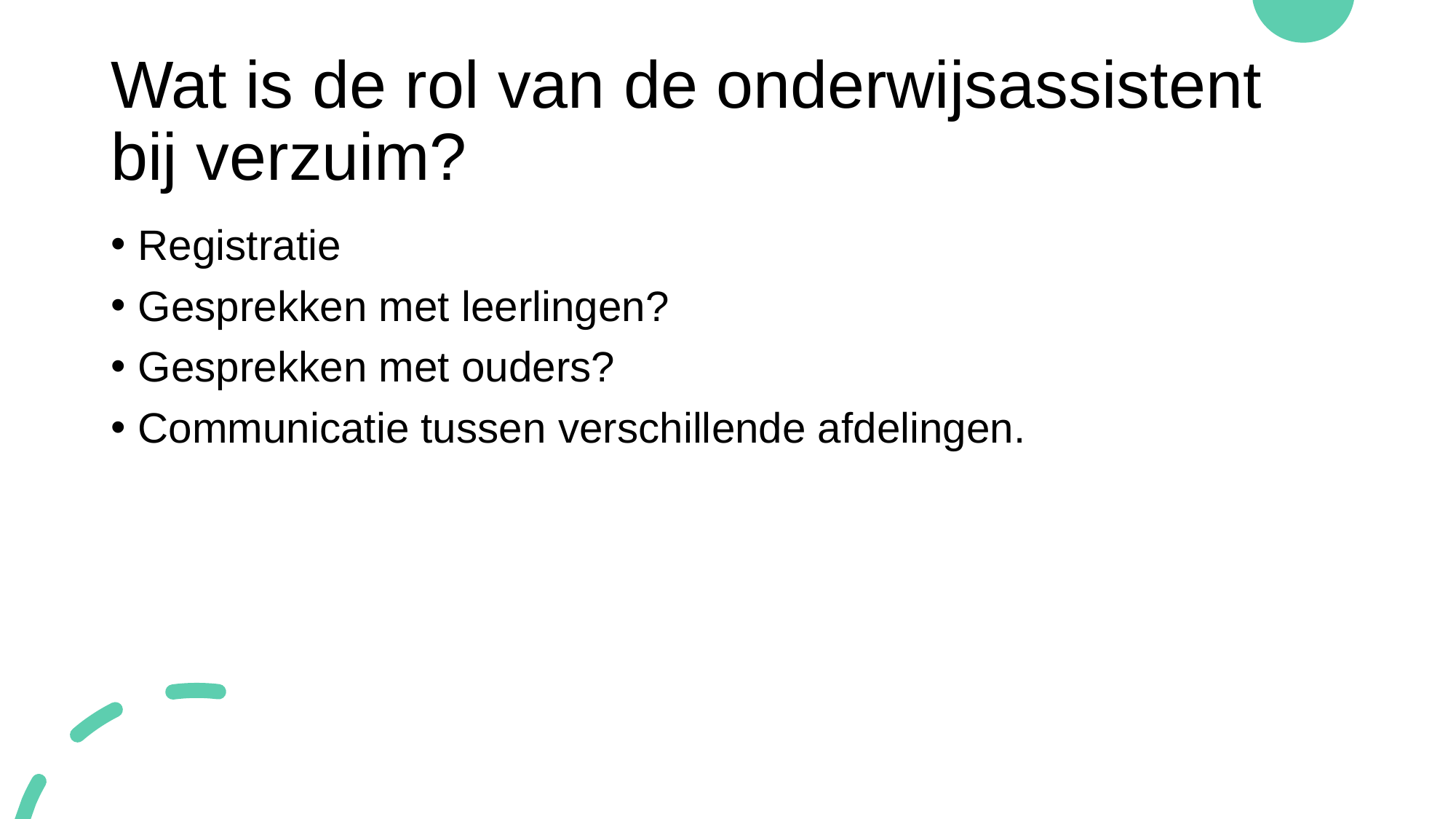

# Wat is de rol van de onderwijsassistent bij verzuim?
Registratie
Gesprekken met leerlingen?
Gesprekken met ouders?
Communicatie tussen verschillende afdelingen.